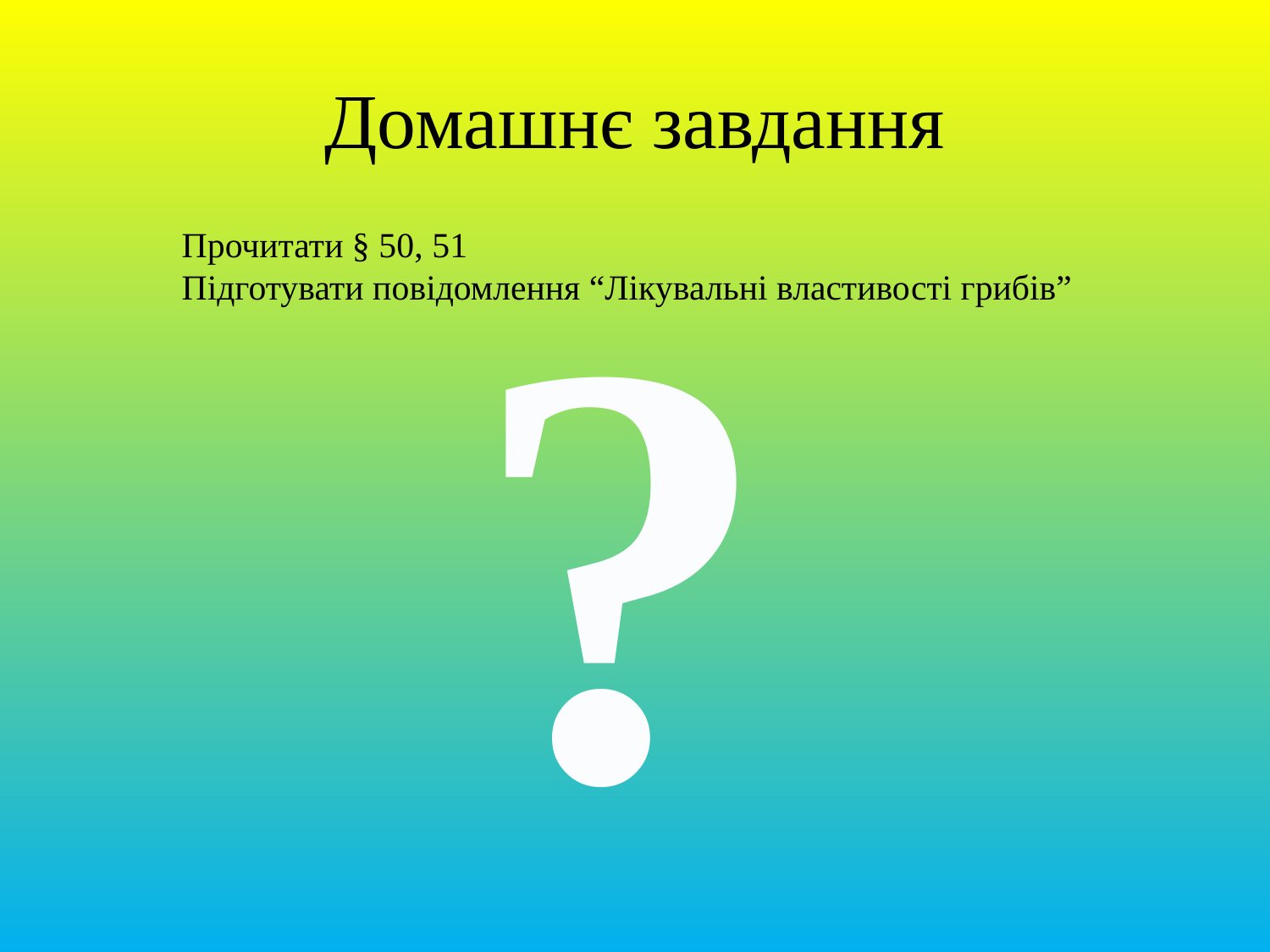

# Домашнє завдання
?
Прочитати § 50, 51
Підготувати повідомлення “Лікувальні властивості грибів”